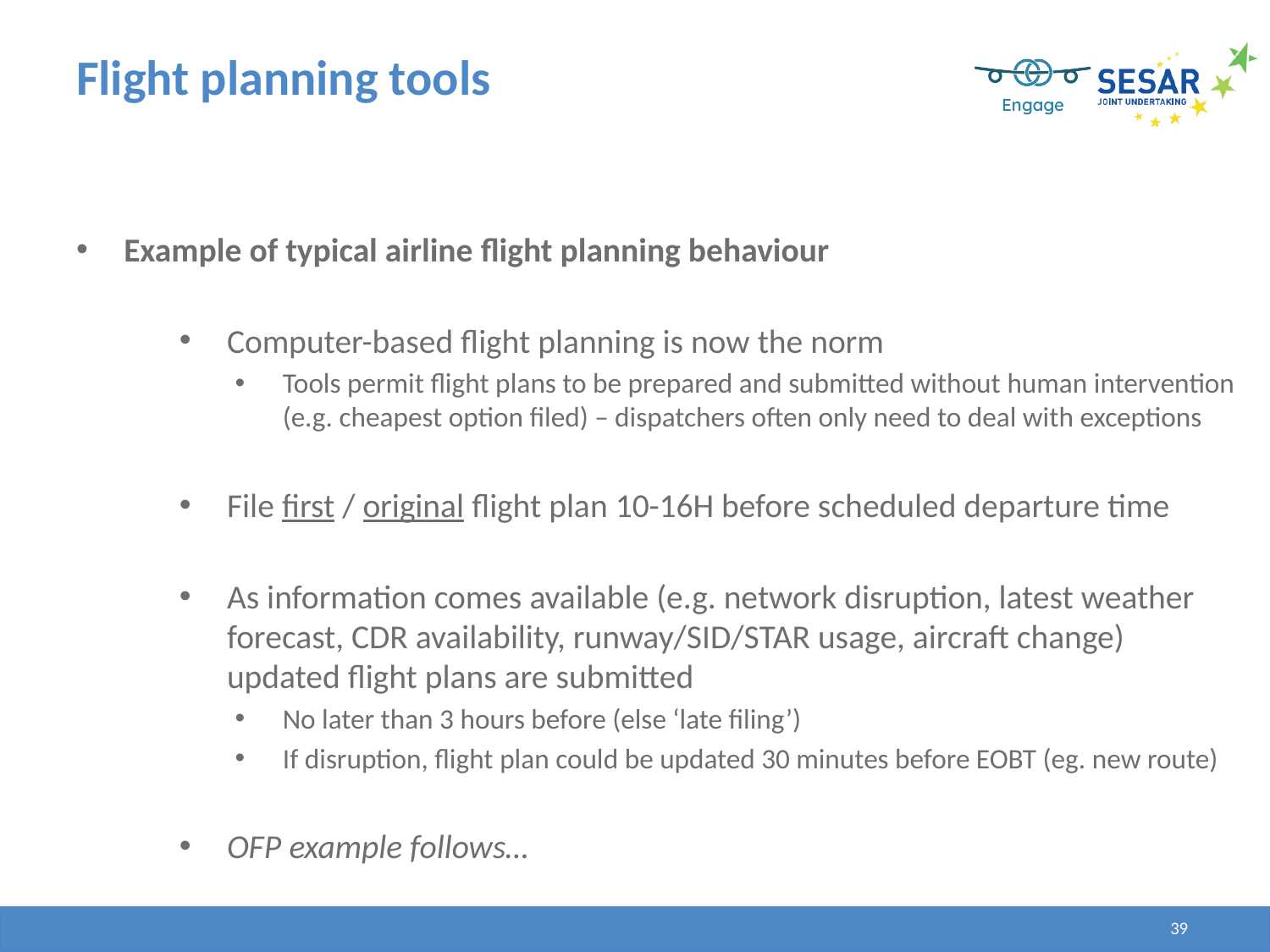

# Flight planning tools
Example of typical airline flight planning behaviour

Computer-based flight planning is now the norm
Tools permit flight plans to be prepared and submitted without human intervention (e.g. cheapest option filed) – dispatchers often only need to deal with exceptions

File first / original flight plan 10-16H before scheduled departure time

As information comes available (e.g. network disruption, latest weather forecast, CDR availability, runway/SID/STAR usage, aircraft change) updated flight plans are submitted
No later than 3 hours before (else ‘late filing’)
If disruption, flight plan could be updated 30 minutes before EOBT (eg. new route)

OFP example follows…
39